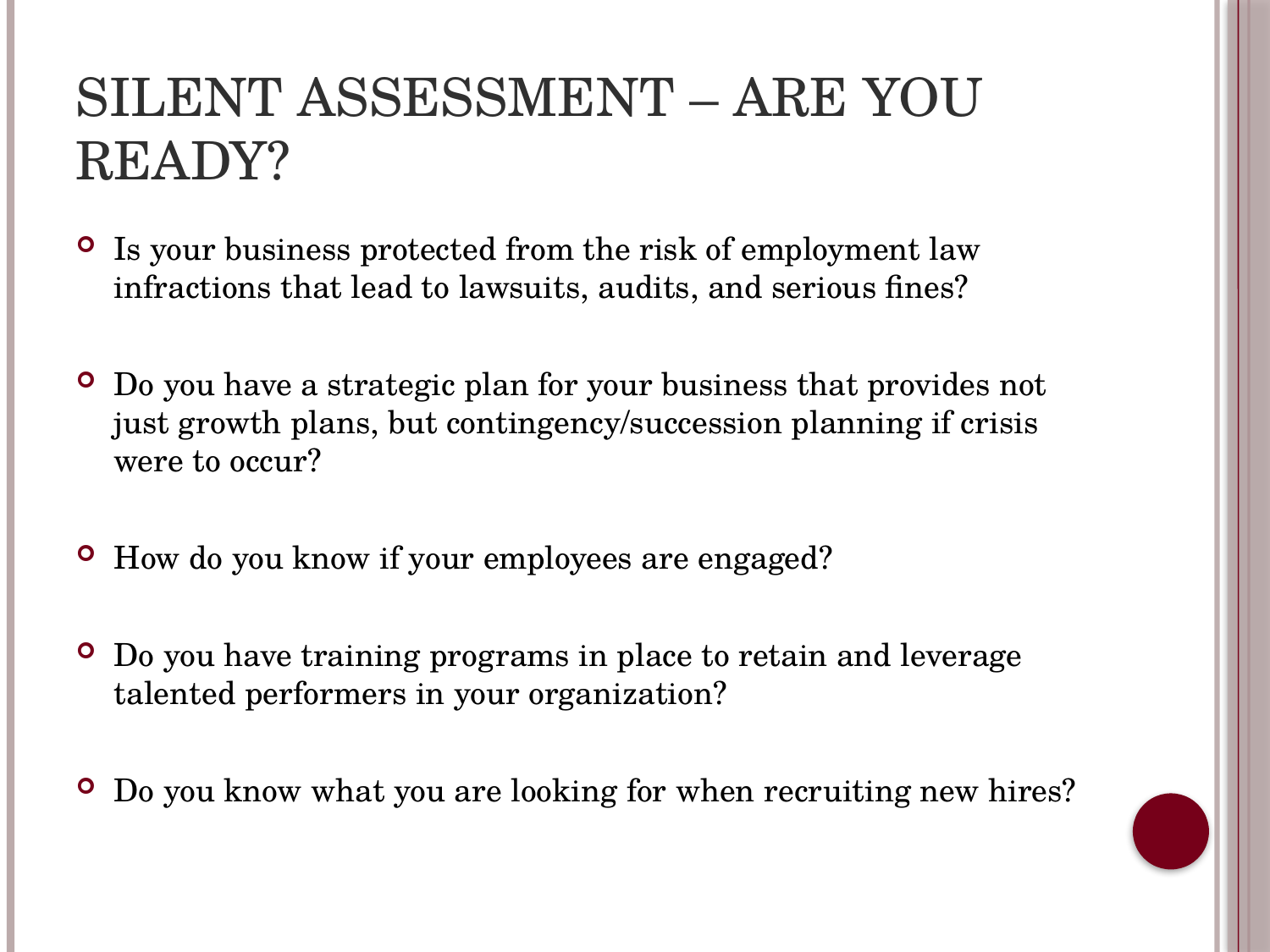

# Silent Assessment – Are You Ready?
Is your business protected from the risk of employment law infractions that lead to lawsuits, audits, and serious fines?

Do you have a strategic plan for your business that provides not just growth plans, but contingency/succession planning if crisis were to occur?

How do you know if your employees are engaged?

Do you have training programs in place to retain and leverage talented performers in your organization?

Do you know what you are looking for when recruiting new hires?